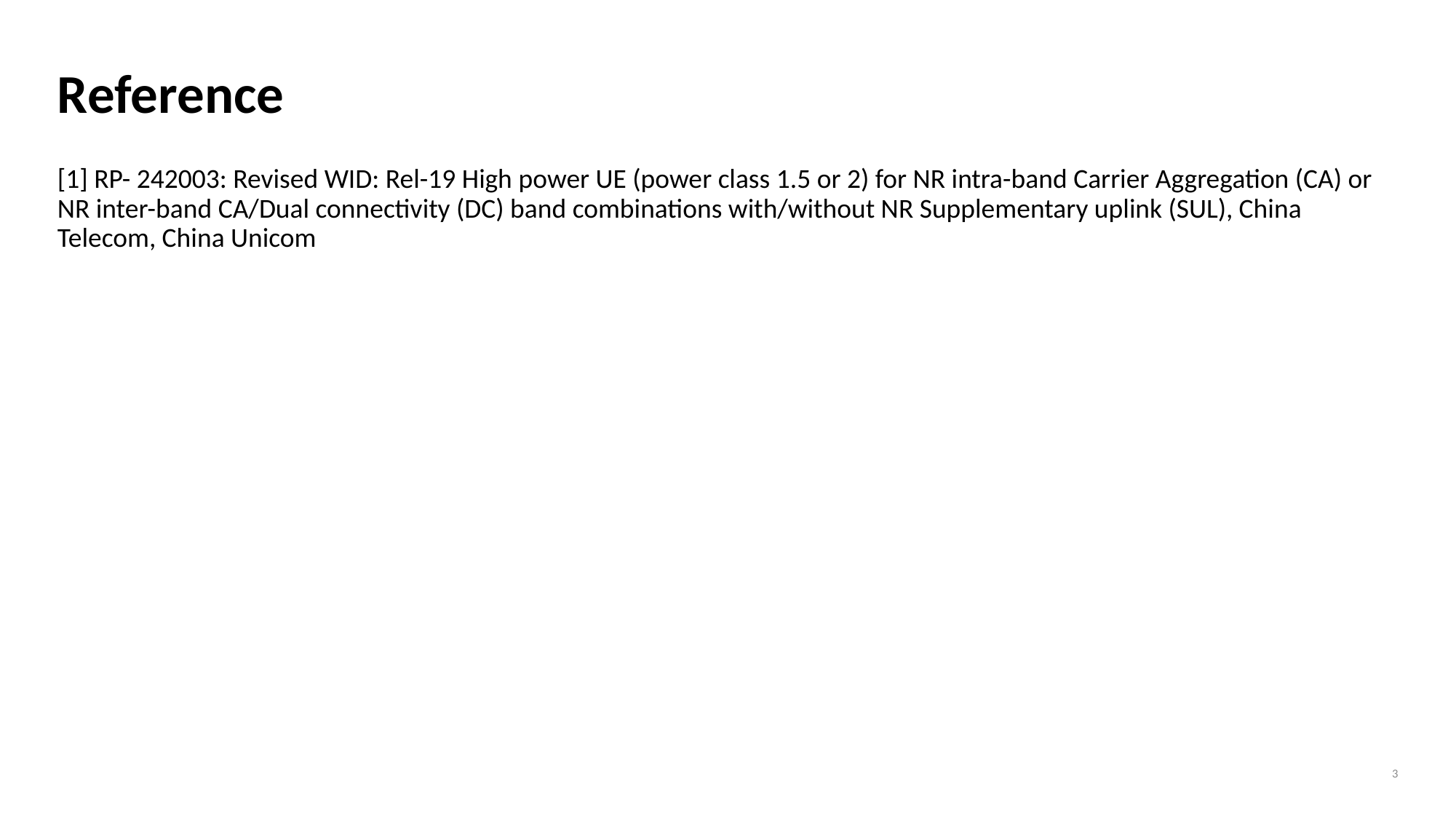

# Reference
[1] RP- 242003: Revised WID: Rel-19 High power UE (power class 1.5 or 2) for NR intra-band Carrier Aggregation (CA) or NR inter-band CA/Dual connectivity (DC) band combinations with/without NR Supplementary uplink (SUL), China Telecom, China Unicom

3